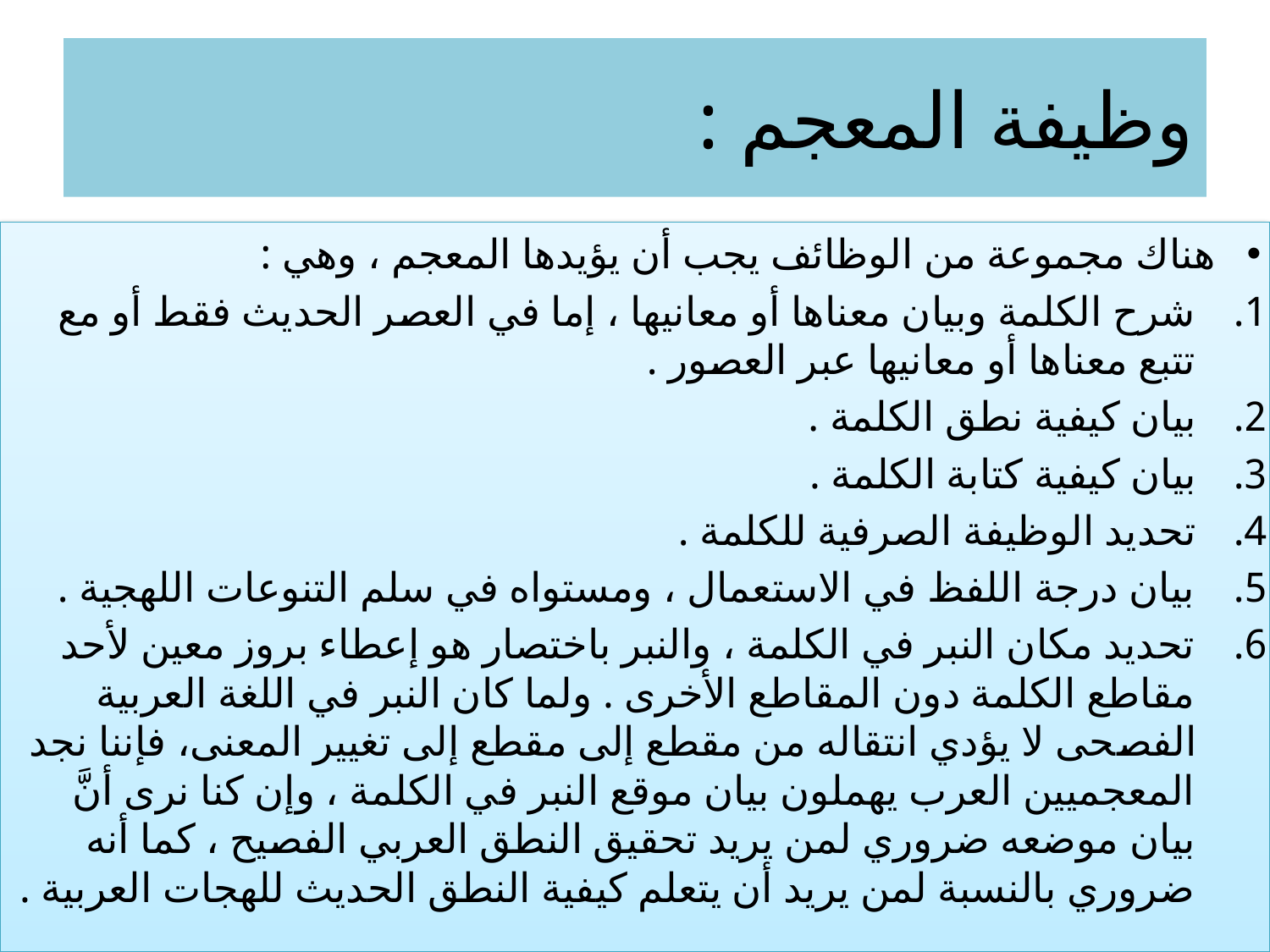

# وظيفة المعجم :
هناك مجموعة من الوظائف يجب أن يؤيدها المعجم ، وهي :
شرح الكلمة وبيان معناها أو معانيها ، إما في العصر الحديث فقط أو مع تتبع معناها أو معانيها عبر العصور .
بيان كيفية نطق الكلمة .
بيان كيفية كتابة الكلمة .
تحديد الوظيفة الصرفية للكلمة .
بيان درجة اللفظ في الاستعمال ، ومستواه في سلم التنوعات اللهجية .
تحديد مكان النبر في الكلمة ، والنبر باختصار هو إعطاء بروز معين لأحد مقاطع الكلمة دون المقاطع الأخرى . ولما كان النبر في اللغة العربية الفصحى لا يؤدي انتقاله من مقطع إلى مقطع إلى تغيير المعنى، فإننا نجد المعجميين العرب يهملون بيان موقع النبر في الكلمة ، وإن كنا نرى أنَّ بيان موضعه ضروري لمن يريد تحقيق النطق العربي الفصيح ، كما أنه ضروري بالنسبة لمن يريد أن يتعلم كيفية النطق الحديث للهجات العربية .